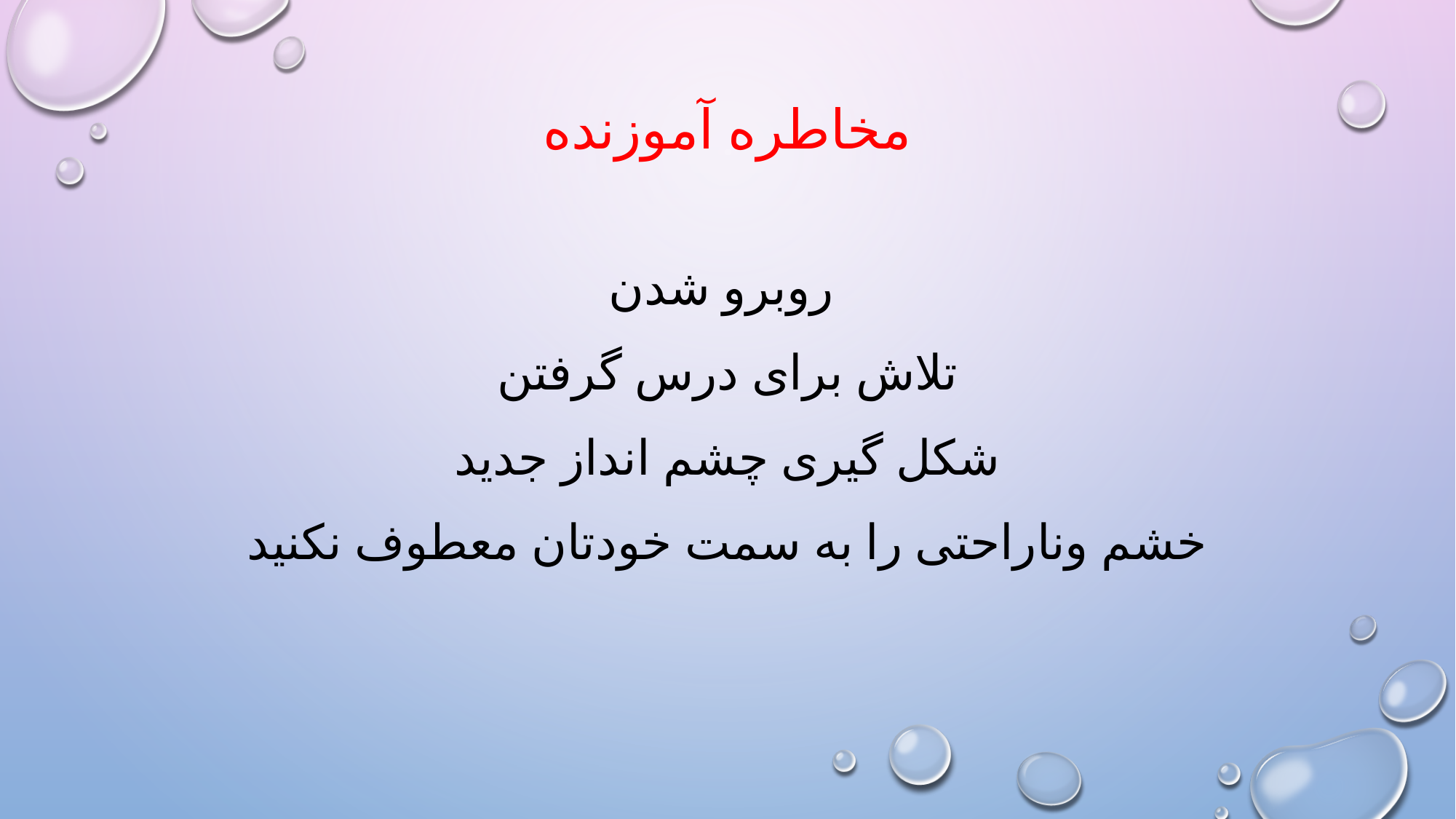

# مخاطره آموزنده
روبرو شدن
تلاش برای درس گرفتن
شکل گیری چشم انداز جدید
خشم وناراحتی را به سمت خودتان معطوف نکنید